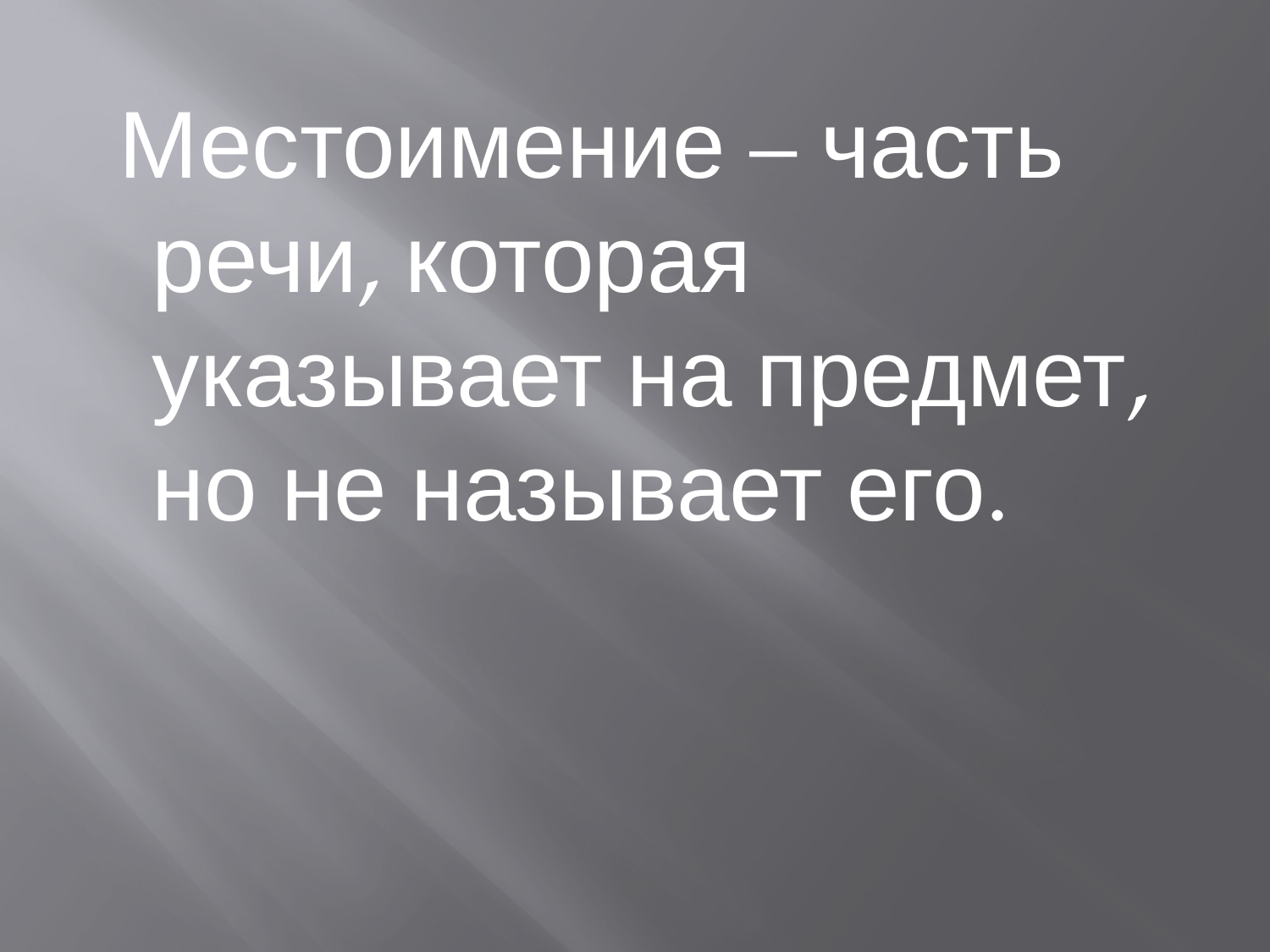

Местоимение – часть речи, которая указывает на предмет, но не называет его.